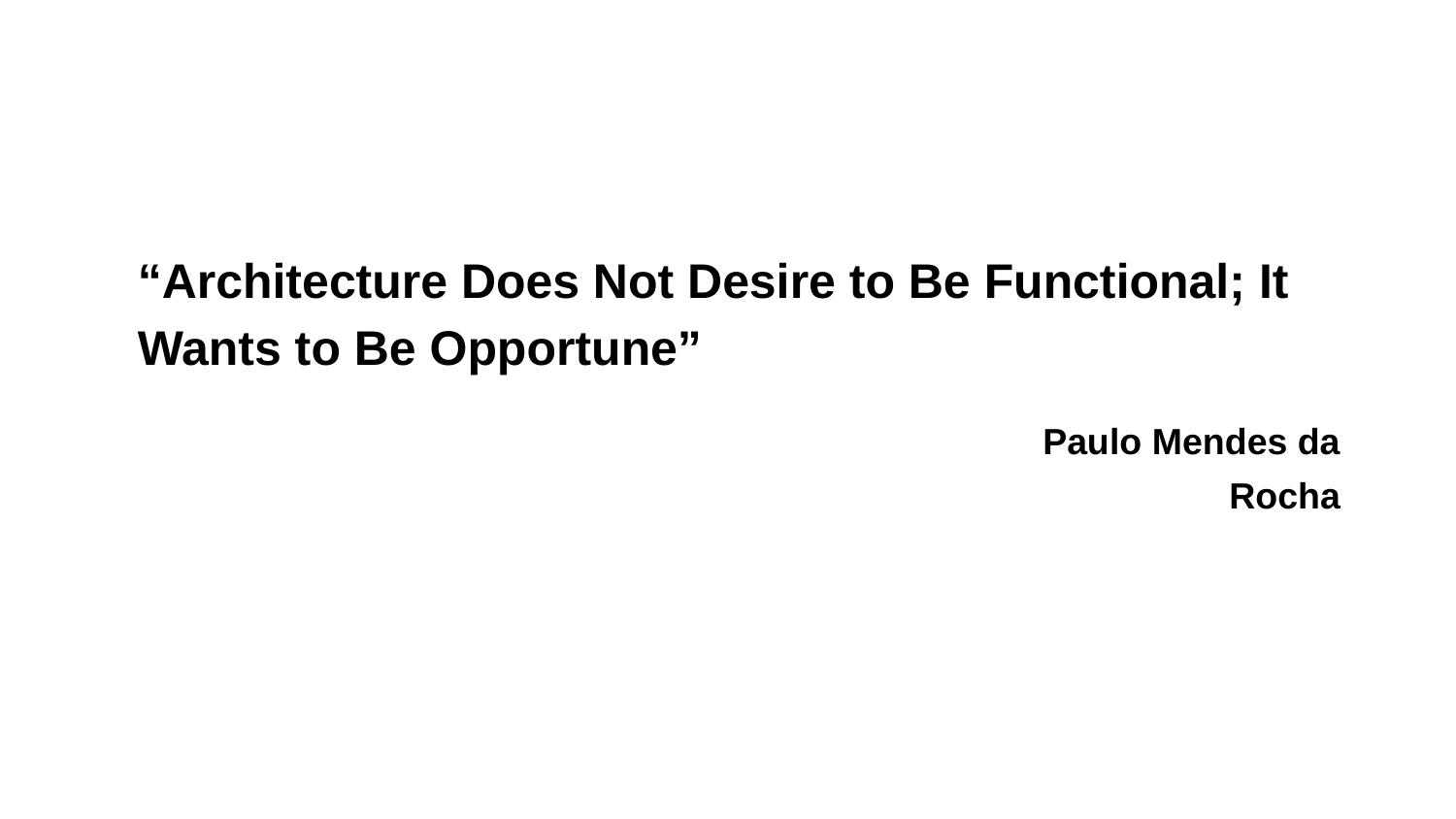

“Architecture Does Not Desire to Be Functional; It Wants to Be Opportune”
						Paulo Mendes da Rocha